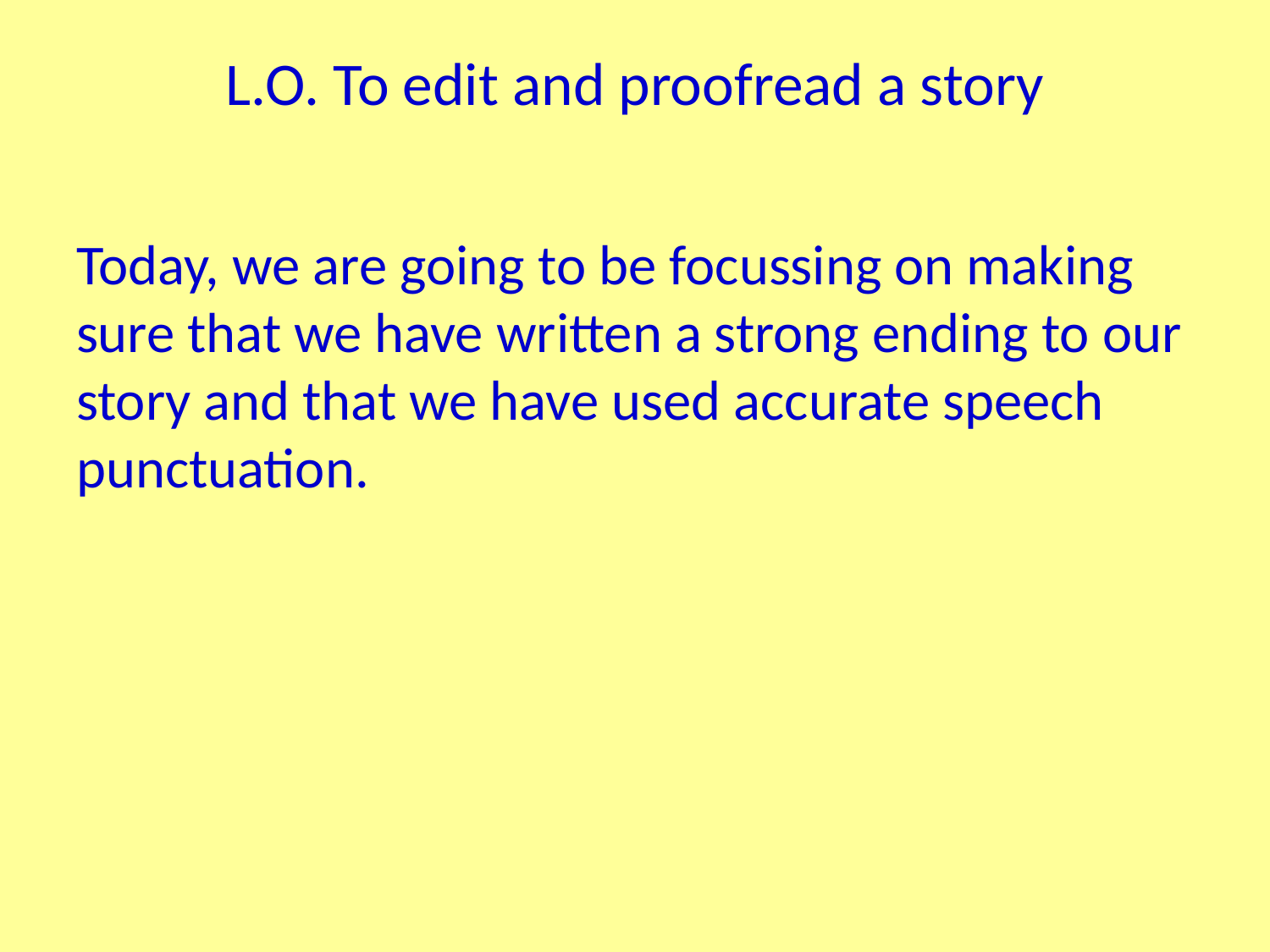

# L.O. To edit and proofread a story
Today, we are going to be focussing on making sure that we have written a strong ending to our story and that we have used accurate speech punctuation.